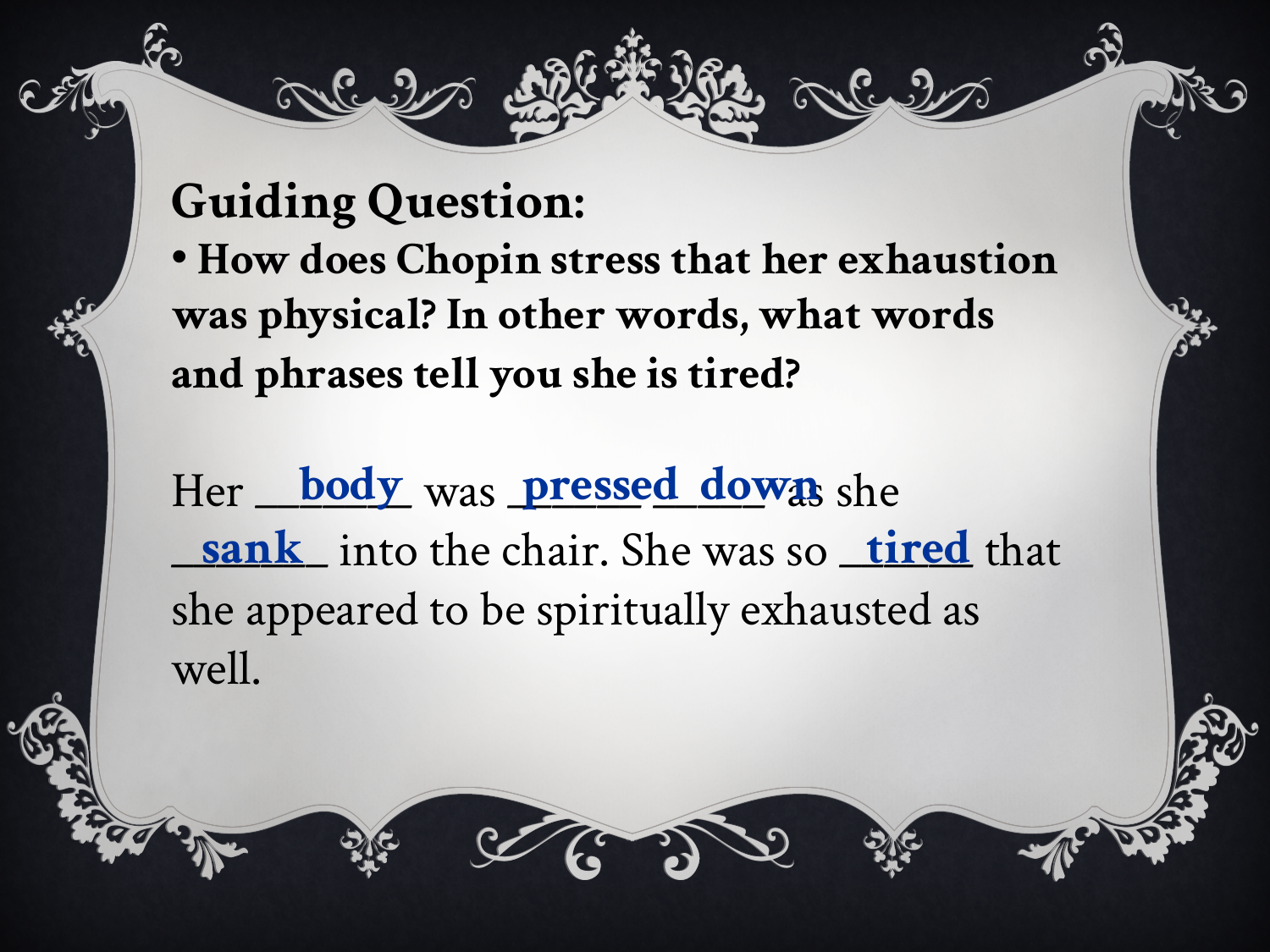

Guiding Question:
 How does Chopin stress that her exhaustion was physical? In other words, what words and phrases tell you she is tired?

Her _______ was ______ _____  as she _______ into the chair. She was so ______ that she appeared to be spiritually exhausted as well.
body
pressed  down
sank
tired